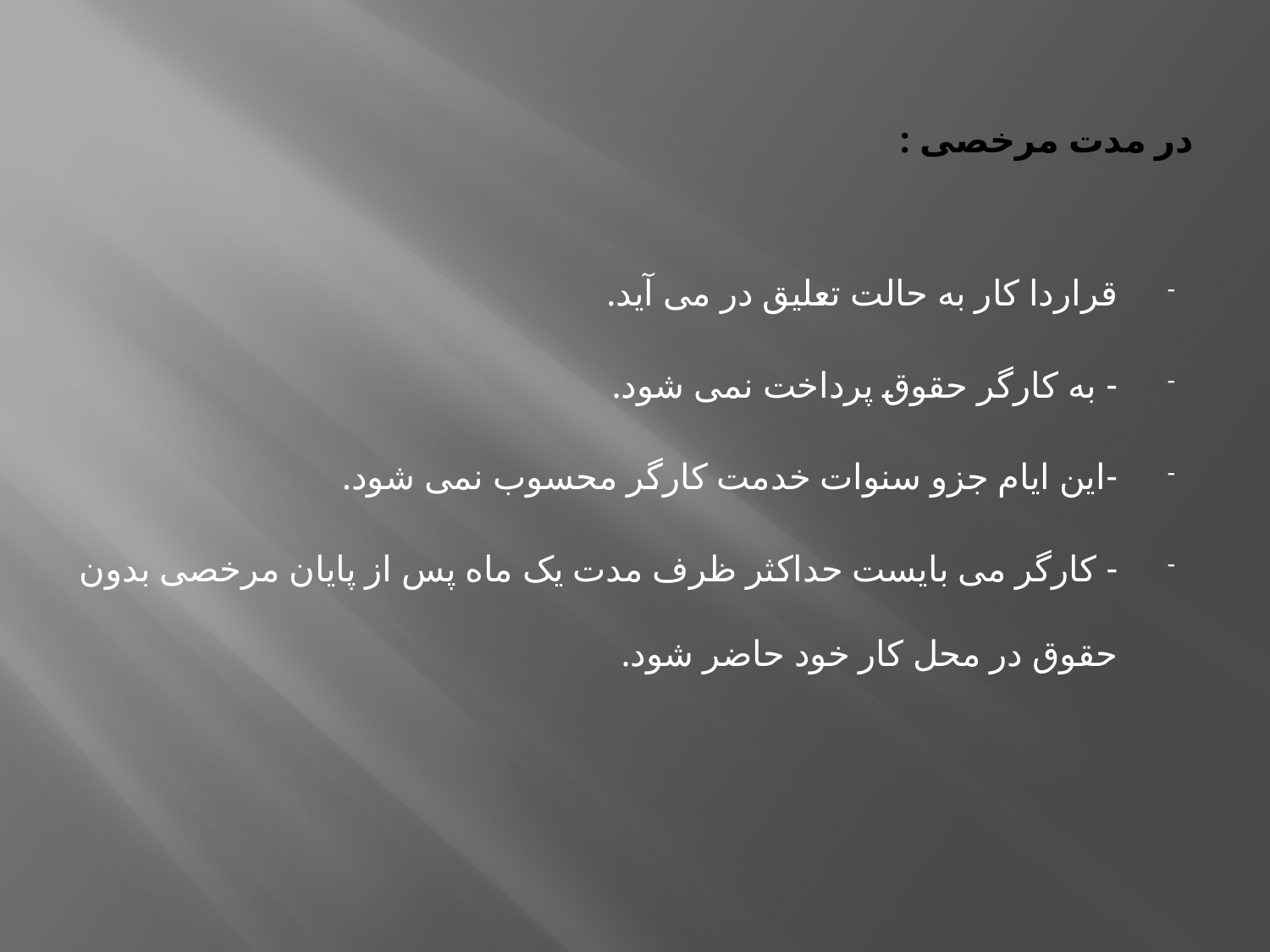

# در مدت مرخصی :
قراردا کار به حالت تعلیق در می آید.
- به کارگر حقوق پرداخت نمی شود.
-این ایام جزو سنوات خدمت کارگر محسوب نمی شود.
- کارگر می بایست حداکثر ظرف مدت یک ماه پس از پایان مرخصی بدون حقوق در محل کار خود حاضر شود.